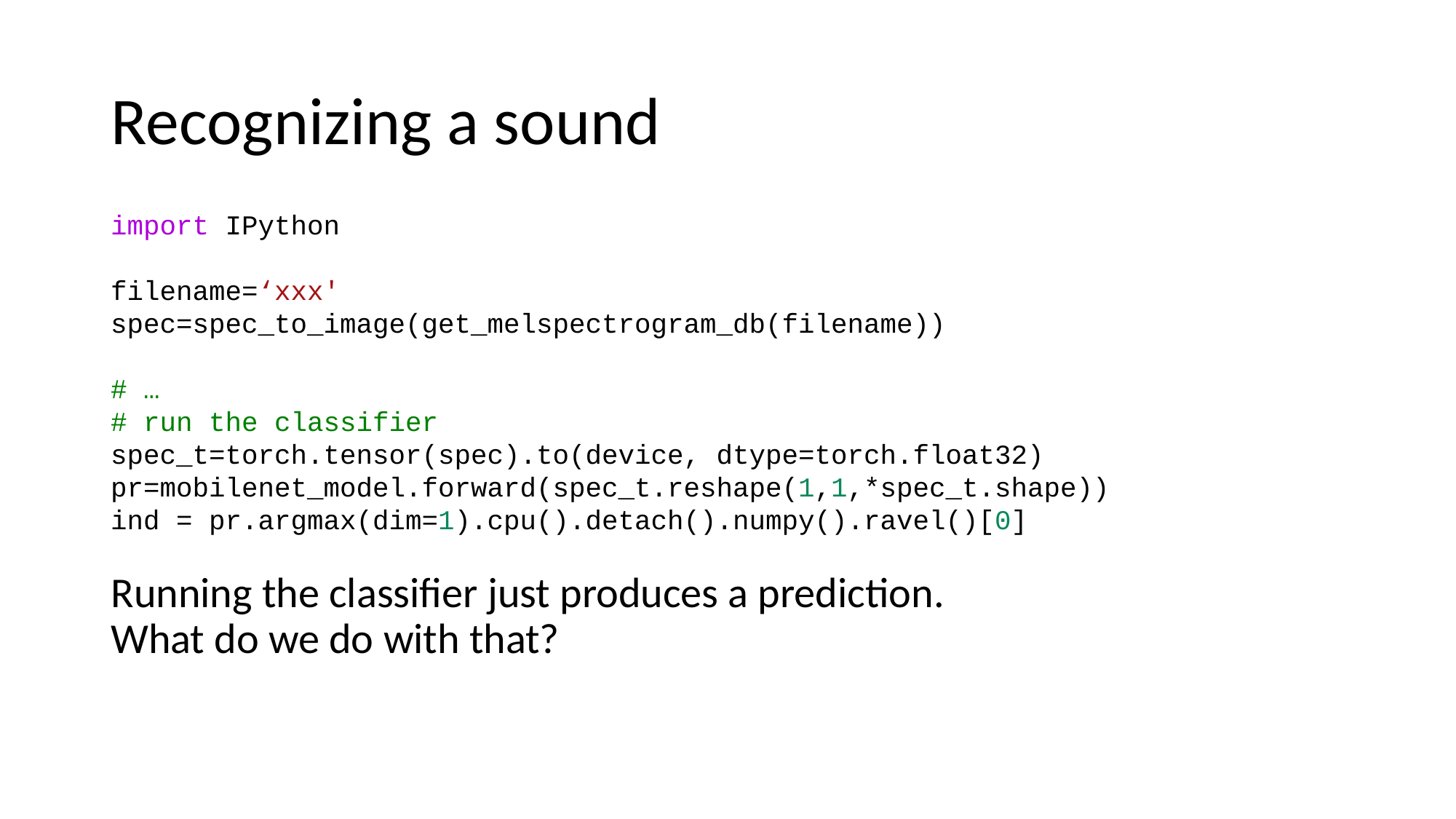

# Recognizing a sound
import IPython
filename=‘xxx'
spec=spec_to_image(get_melspectrogram_db(filename))

# …
# run the classifier spec_t=torch.tensor(spec).to(device, dtype=torch.float32)
pr=mobilenet_model.forward(spec_t.reshape(1,1,*spec_t.shape))
ind = pr.argmax(dim=1).cpu().detach().numpy().ravel()[0]
Running the classifier just produces a prediction.
What do we do with that?